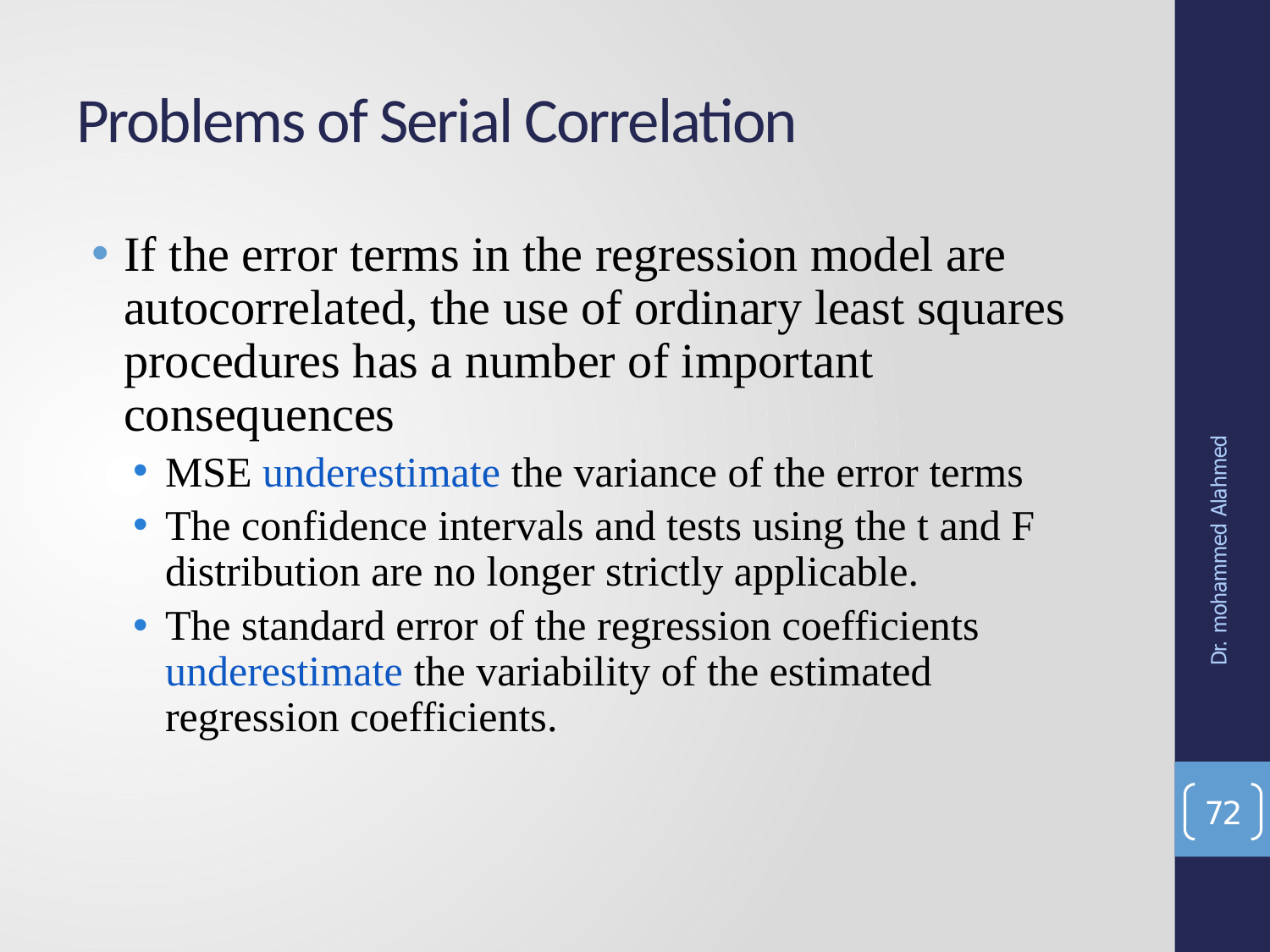

# Problems of Serial Correlation
If the error terms in the regression model are autocorrelated, the use of ordinary least squares procedures has a number of important consequences
MSE underestimate the variance of the error terms
The confidence intervals and tests using the t and F distribution are no longer strictly applicable.
The standard error of the regression coefficients underestimate the variability of the estimated regression coefficients.
Dr. mohammed Alahmed
72